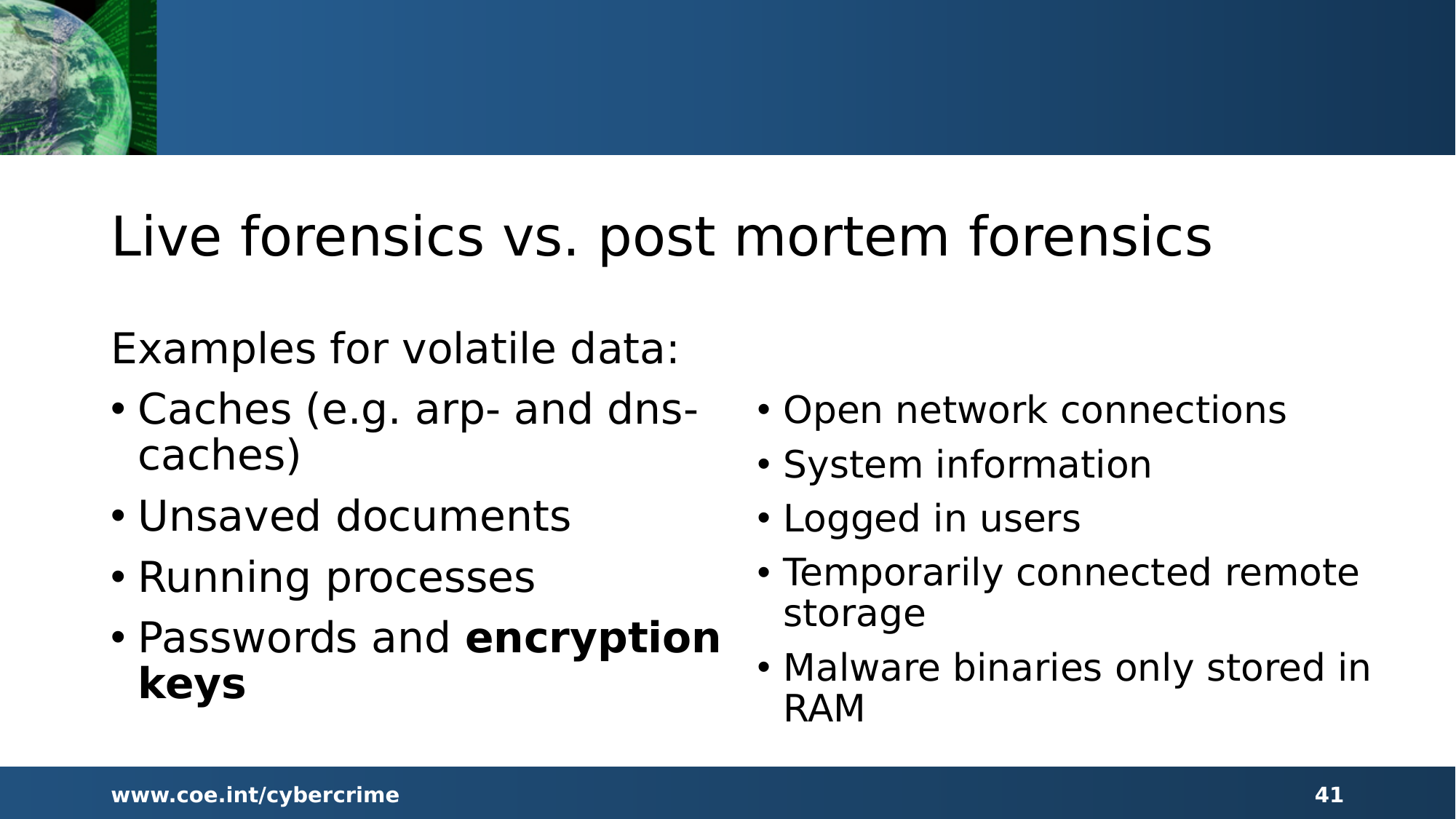

# Live forensics vs. post mortem forensics
Examples for volatile data:
Caches (e.g. arp- and dns-caches)
Unsaved documents
Running processes
Passwords and encryption keys

Open network connections
System information
Logged in users
Temporarily connected remote storage
Malware binaries only stored in RAM

www.coe.int/cybercrime
41